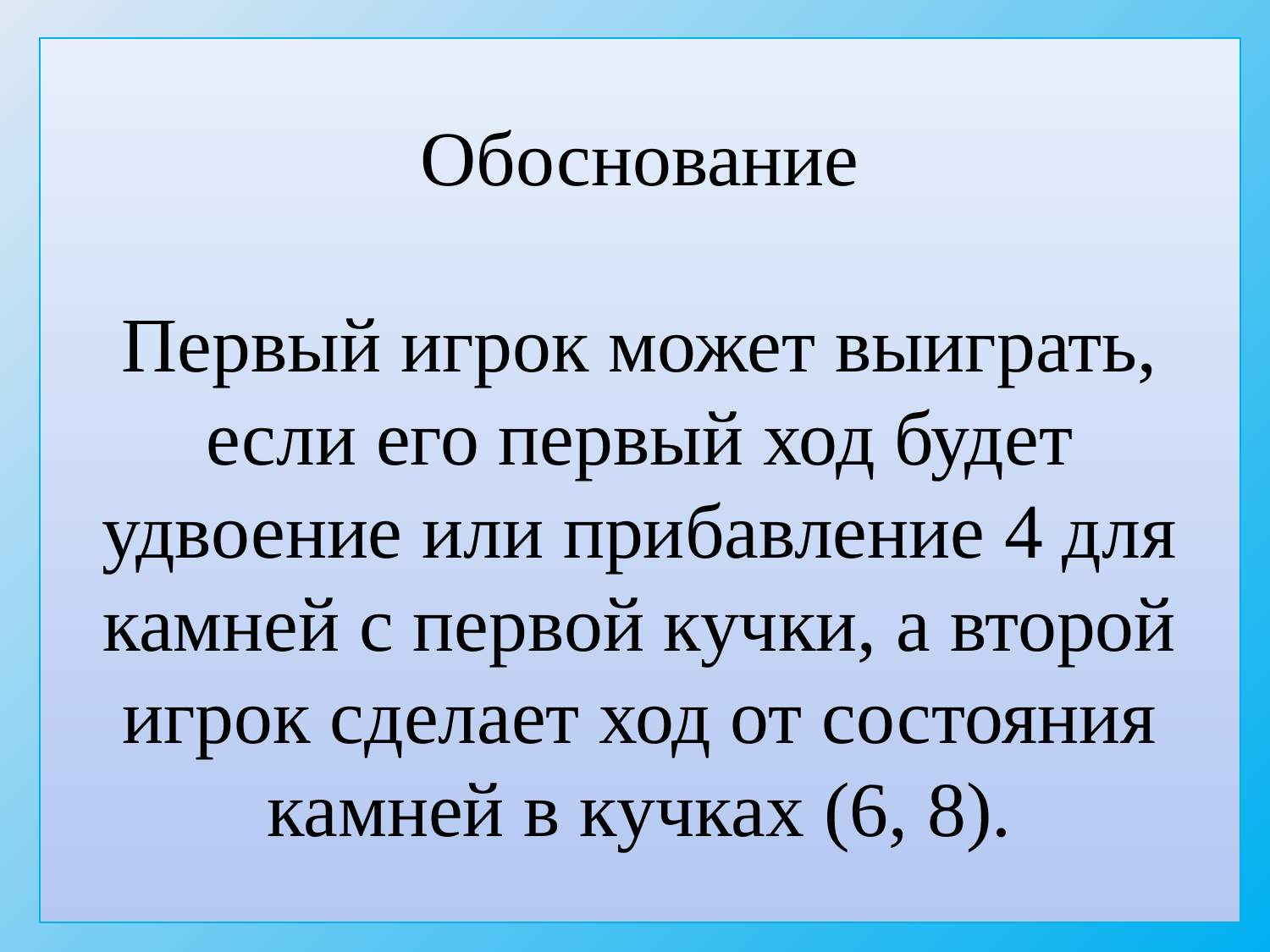

# Обоснование Первый игрок может выиграть, если его первый ход будет удвоение или прибавление 4 для камней с первой кучки, а второй игрок сделает ход от состояния камней в кучках (6, 8).